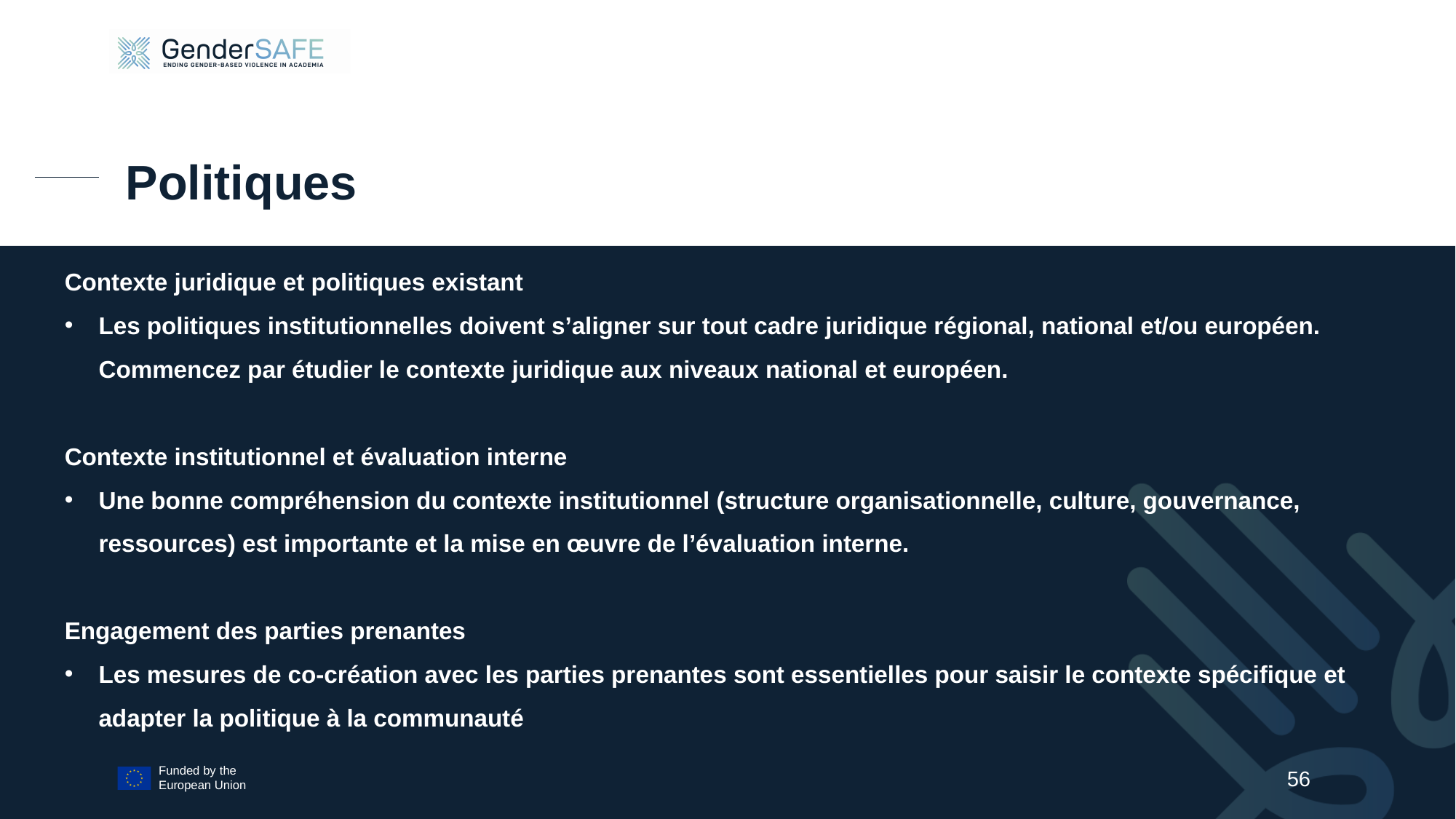

# Politiques
Contexte juridique et politiques existant
Les politiques institutionnelles doivent s’aligner sur tout cadre juridique régional, national et/ou européen. Commencez par étudier le contexte juridique aux niveaux national et européen.

Contexte institutionnel et évaluation interne
Une bonne compréhension du contexte institutionnel (structure organisationnelle, culture, gouvernance, ressources) est importante et la mise en œuvre de l’évaluation interne.
Engagement des parties prenantes
Les mesures de co-création avec les parties prenantes sont essentielles pour saisir le contexte spécifique et adapter la politique à la communauté